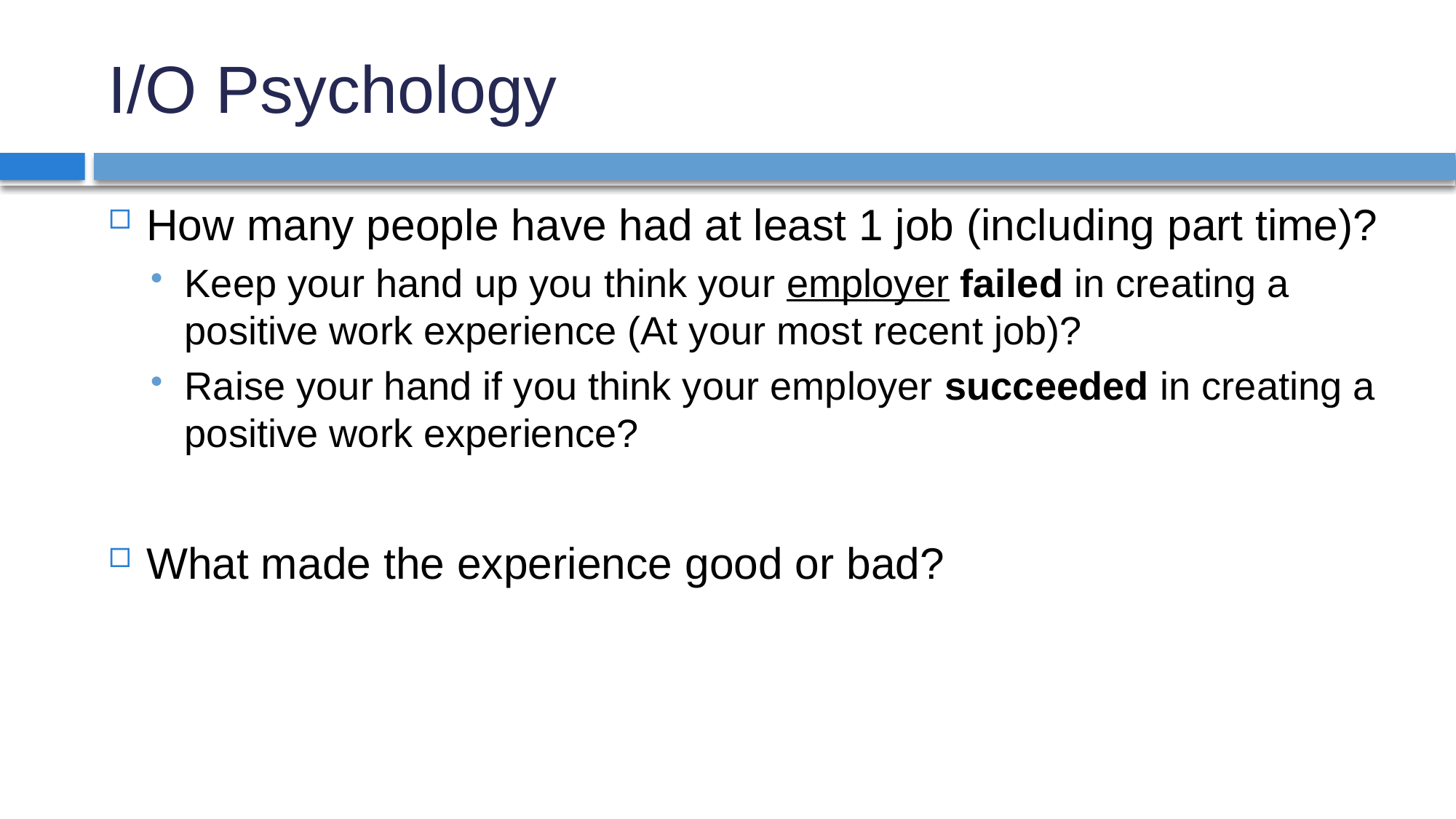

# I/O Psychology
How many people have had at least 1 job (including part time)?
Keep your hand up you think your employer failed in creating a positive work experience (At your most recent job)?
Raise your hand if you think your employer succeeded in creating a positive work experience?

What made the experience good or bad?